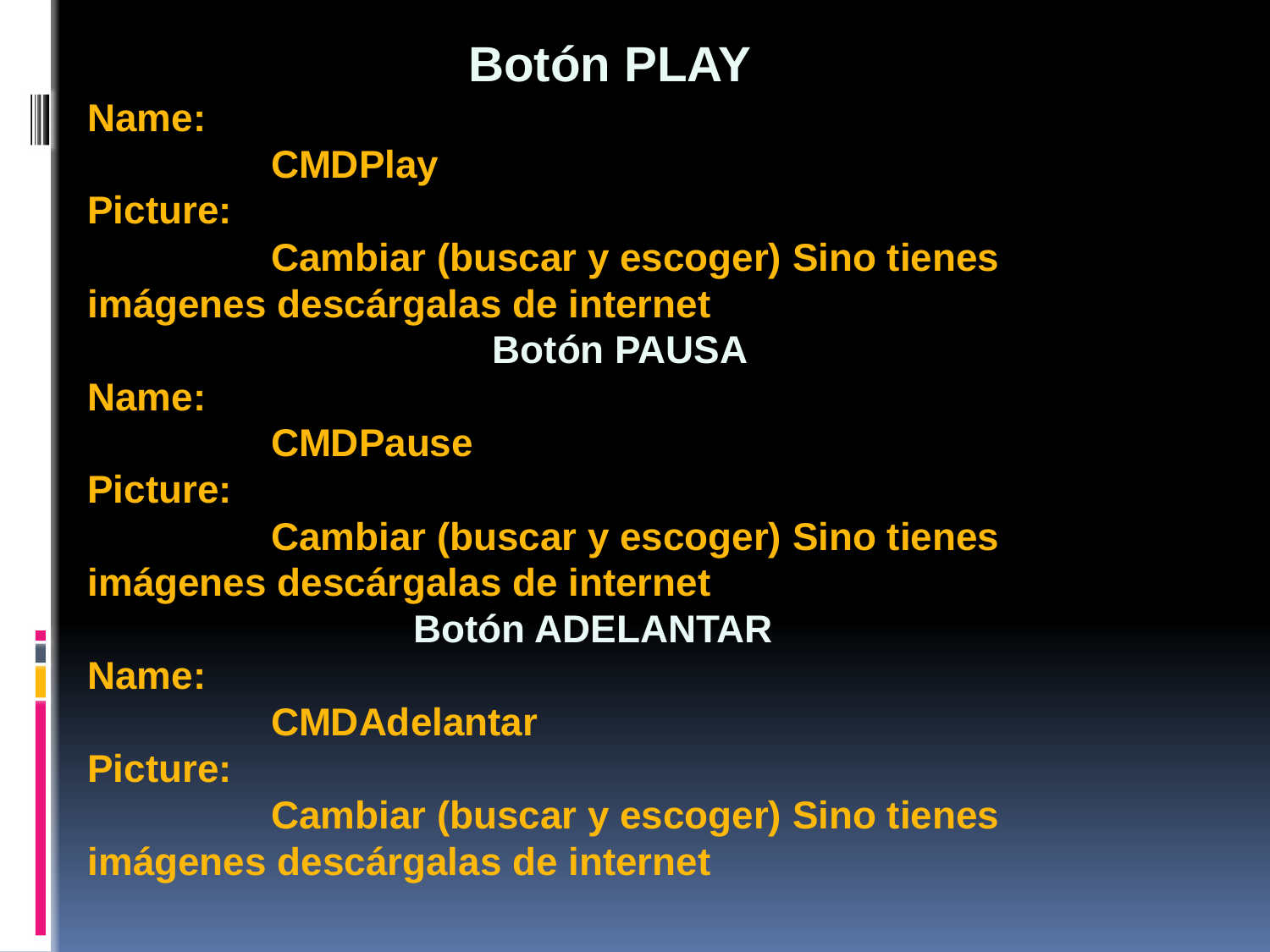

Botón PLAY
Name:
                 CMDPlay
Picture:
                 Cambiar (buscar y escoger) Sino tienes imágenes descárgalas de internet
     Botón PAUSA
Name:
                 CMDPause
Picture:
                 Cambiar (buscar y escoger) Sino tienes imágenes descárgalas de internet
Botón ADELANTAR
Name:
                 CMDAdelantar
Picture:
                 Cambiar (buscar y escoger) Sino tienes imágenes descárgalas de internet